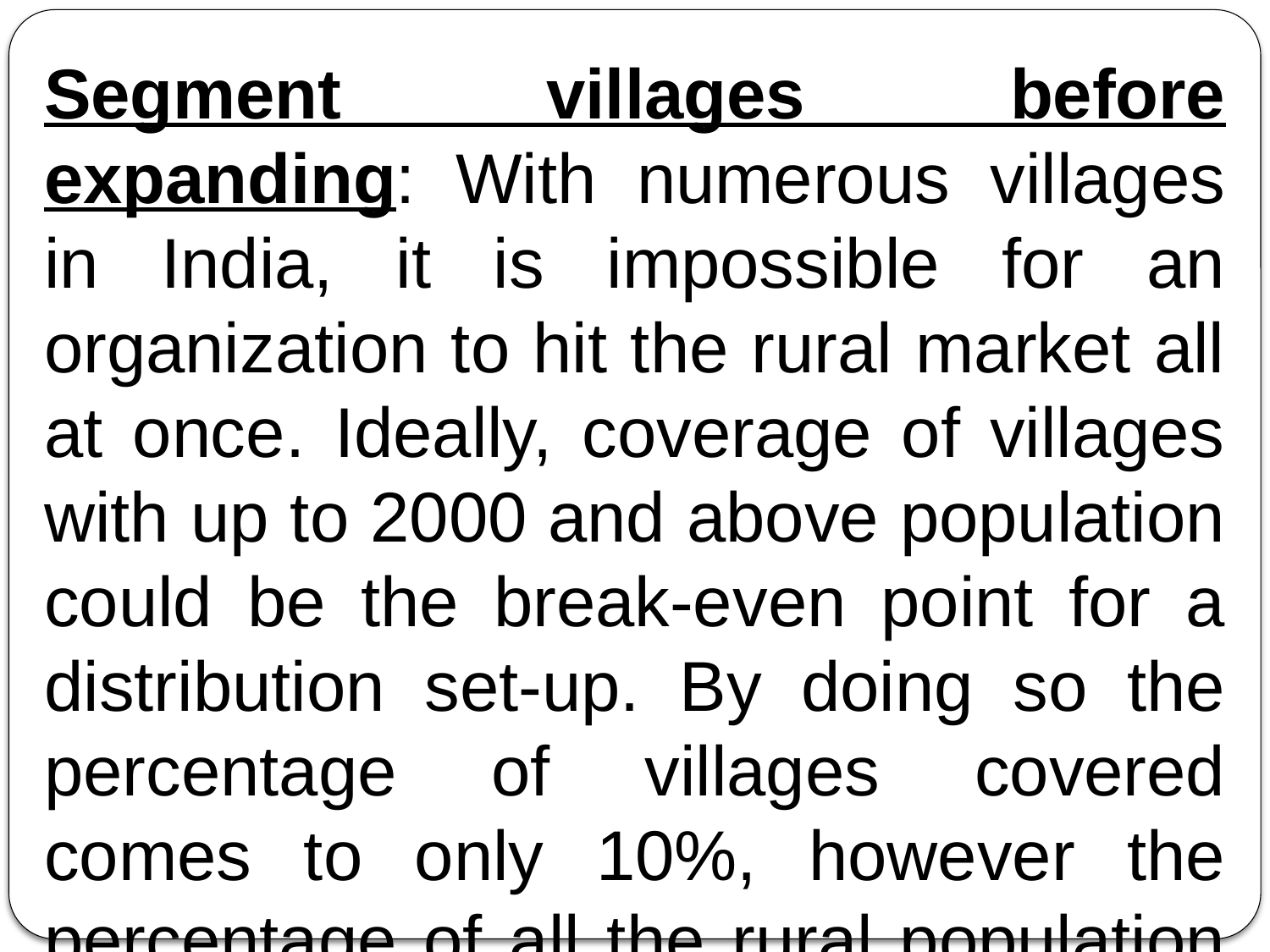

Segment villages before expanding: With numerous villages in India, it is impossible for an organization to hit the rural market all at once. Ideally, coverage of villages with up to 2000 and above population could be the break-even point for a distribution set-up. By doing so the percentage of villages covered comes to only 10%, however the percentage of all the rural population covered will be substantial.